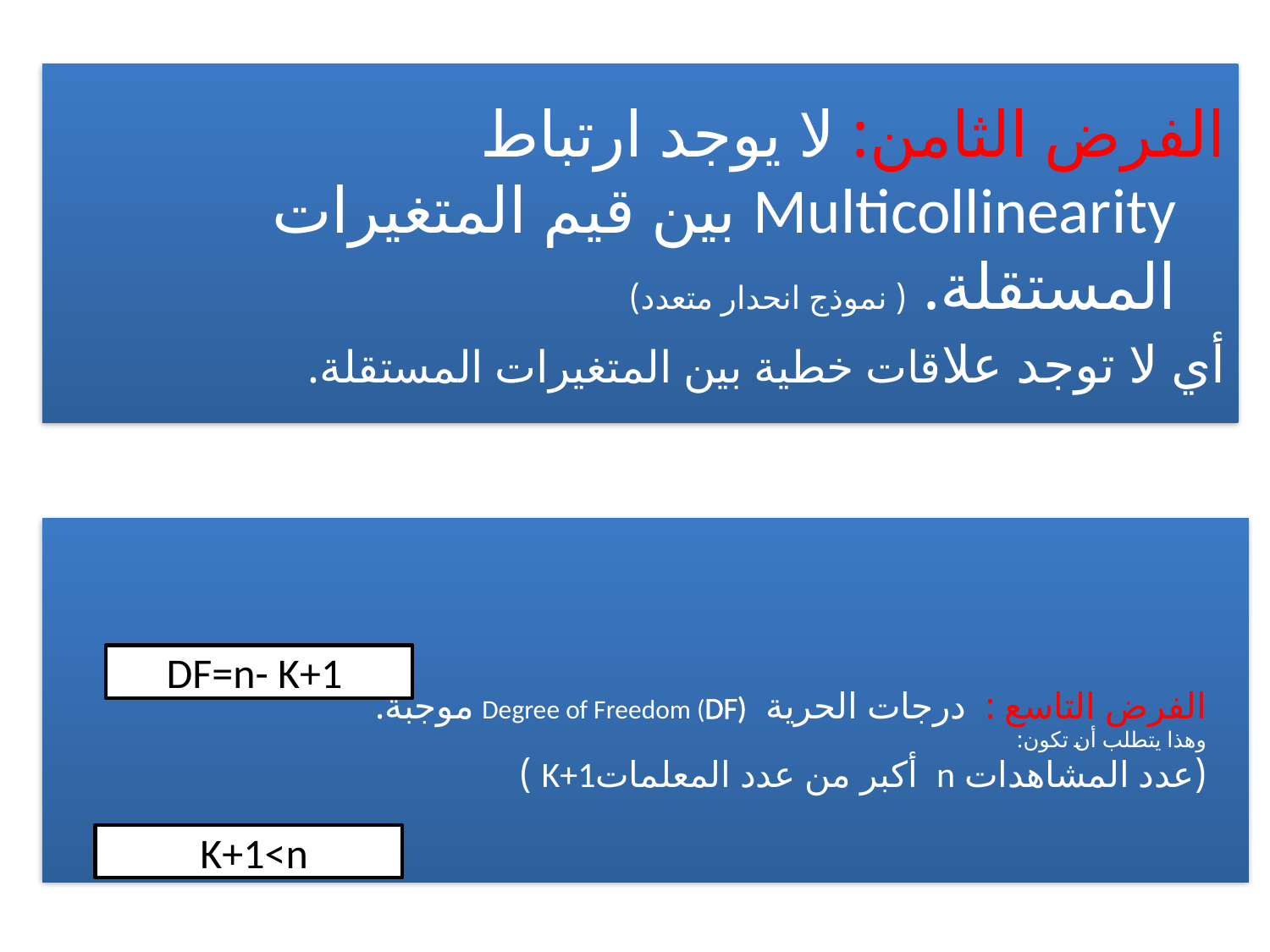

الفرض الثامن: لا يوجد ارتباط  Multicollinearity بين قيم المتغيرات المستقلة. ( نموذج انحدار متعدد)
أي لا توجد علاقات خطية بين المتغيرات المستقلة.
# الفرض التاسع :  درجات الحرية  Degree of Freedom (DF) موجبة. وهذا يتطلب أن تكون: (عدد المشاهدات n  أكبر من عدد المعلماتK+1 )

DF=n- K+1
K+1<n